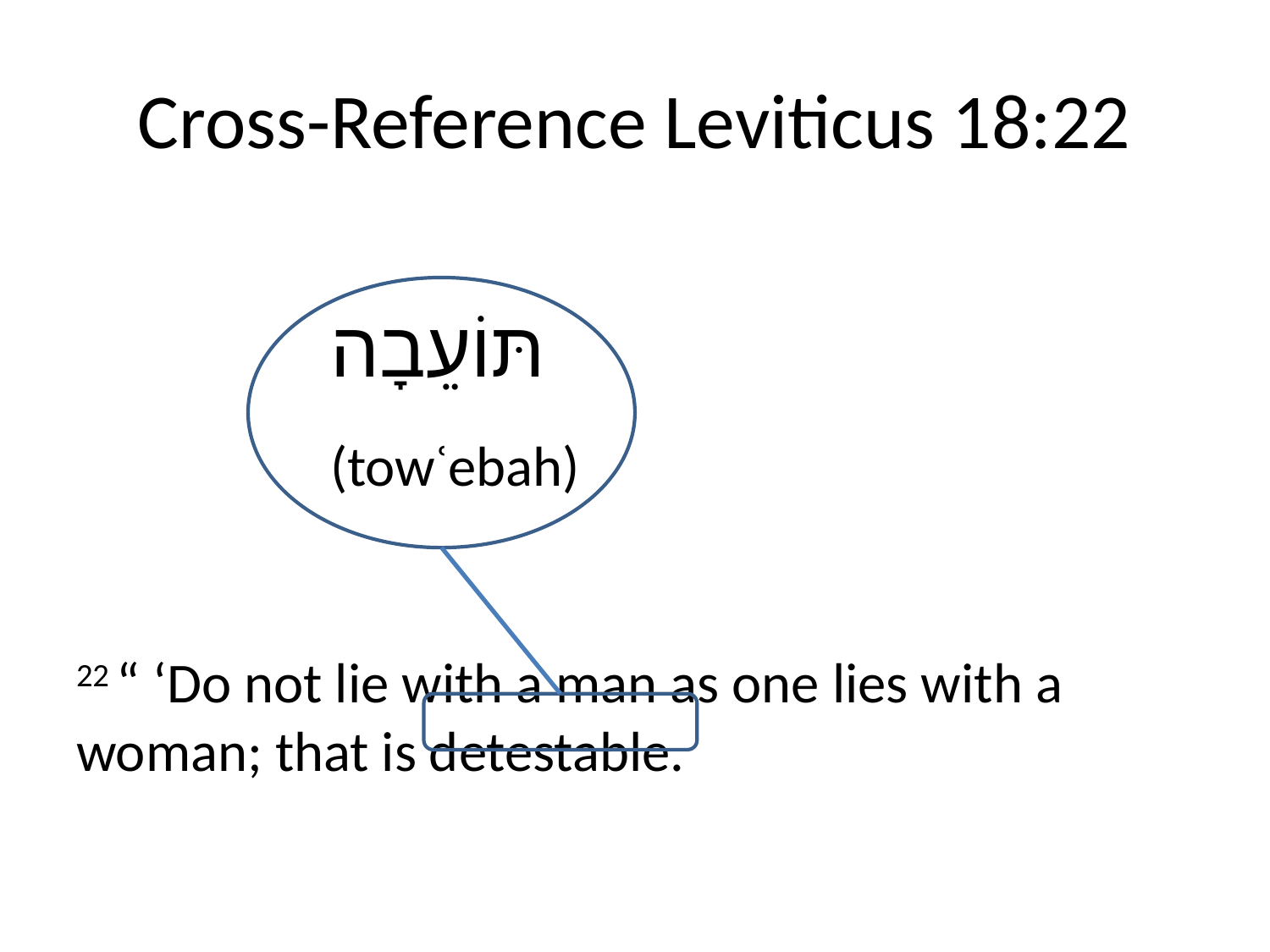

# Cross-Reference Leviticus 18:22

		תּוֹעֵבָה
		(towʿebah)

22 “ ‘Do not lie with a man as one lies with a woman; that is detestable.